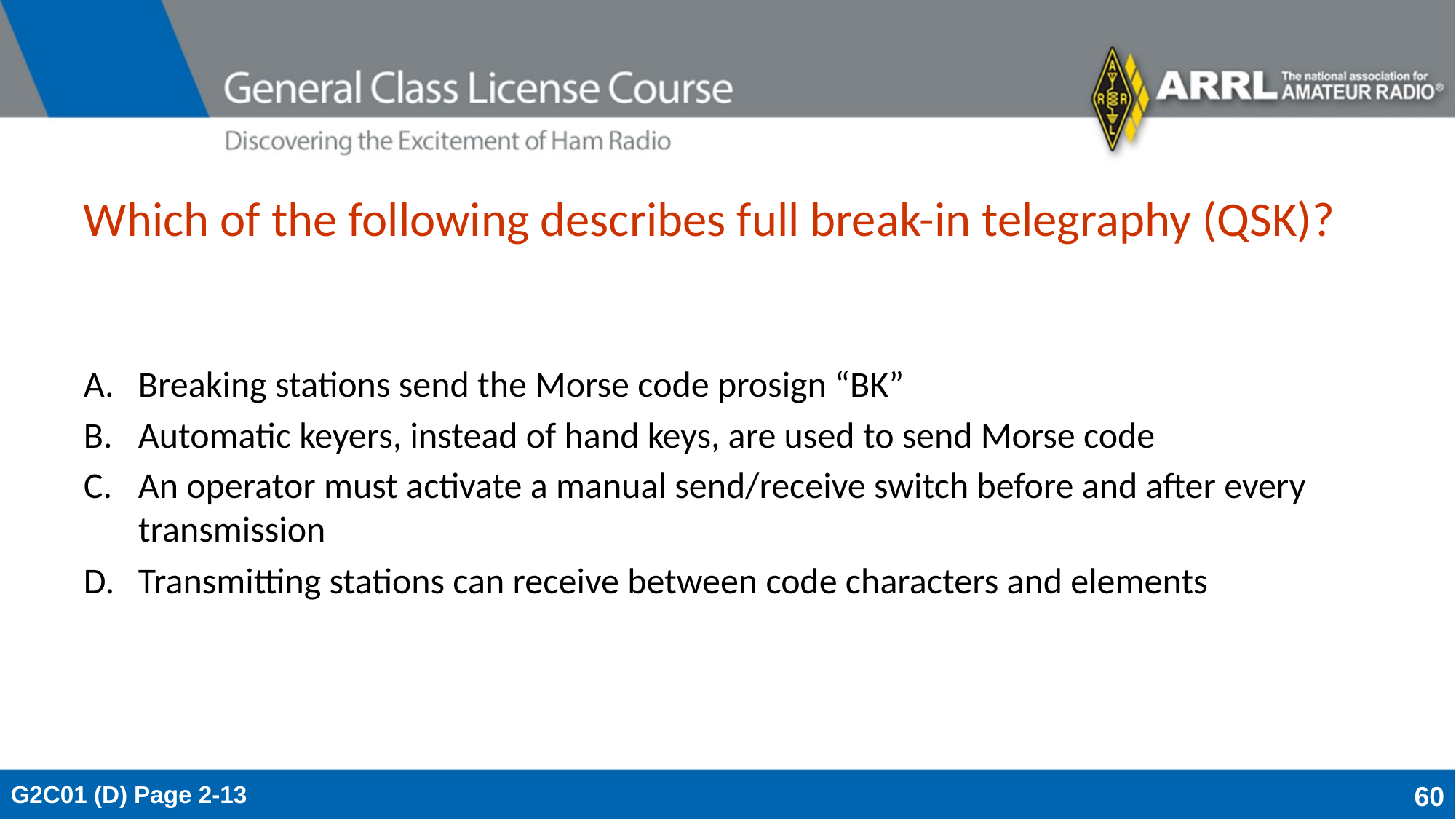

# Which of the following describes full break-in telegraphy (QSK)?
Breaking stations send the Morse code prosign “BK”
Automatic keyers, instead of hand keys, are used to send Morse code
An operator must activate a manual send/receive switch before and after every transmission
Transmitting stations can receive between code characters and elements
G2C01 (D) Page 2-13
60